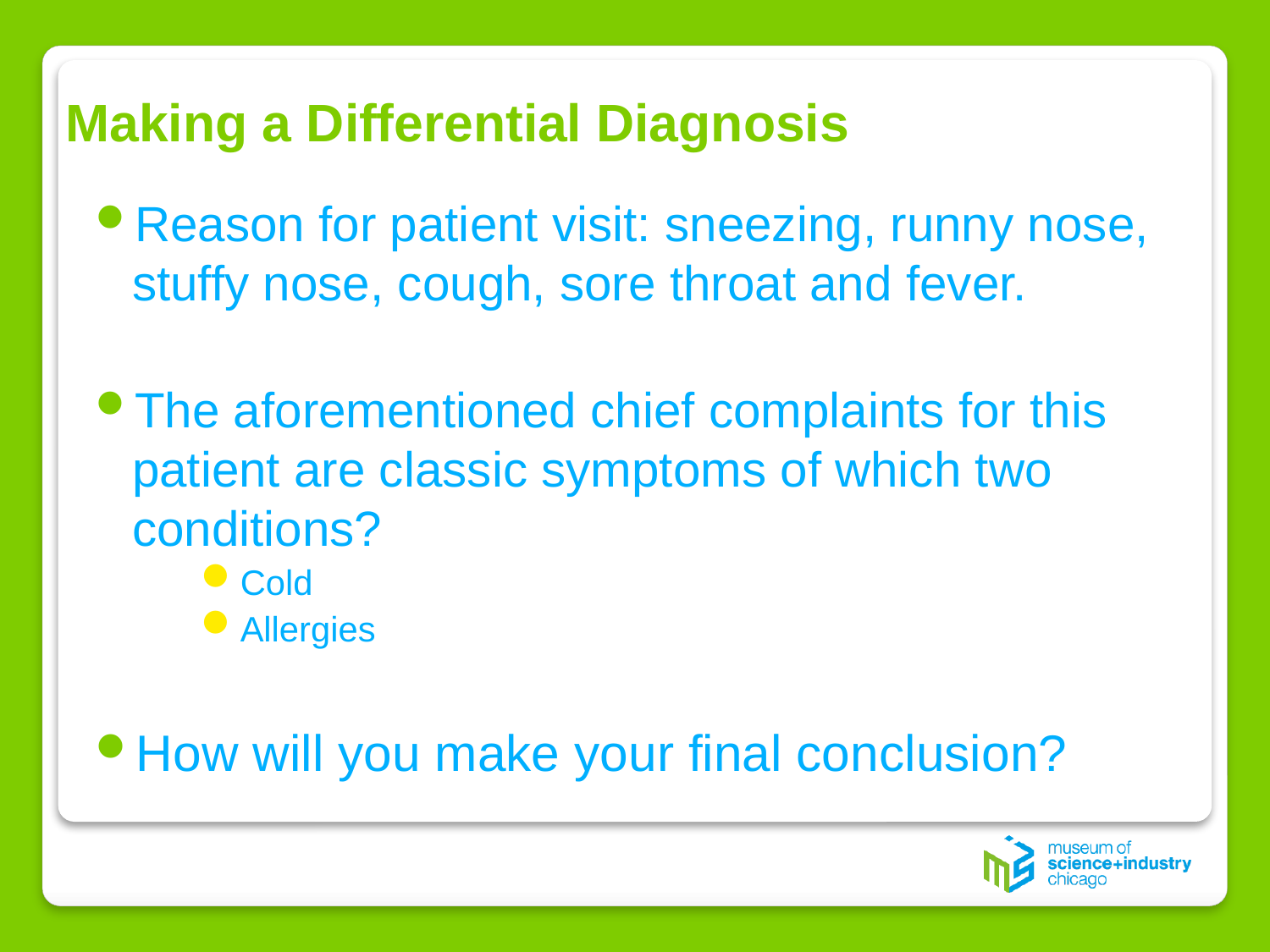

# Making a Differential Diagnosis
Reason for patient visit: sneezing, runny nose, stuffy nose, cough, sore throat and fever.

The aforementioned chief complaints for this patient are classic symptoms of which two conditions?
Cold
Allergies

How will you make your final conclusion?